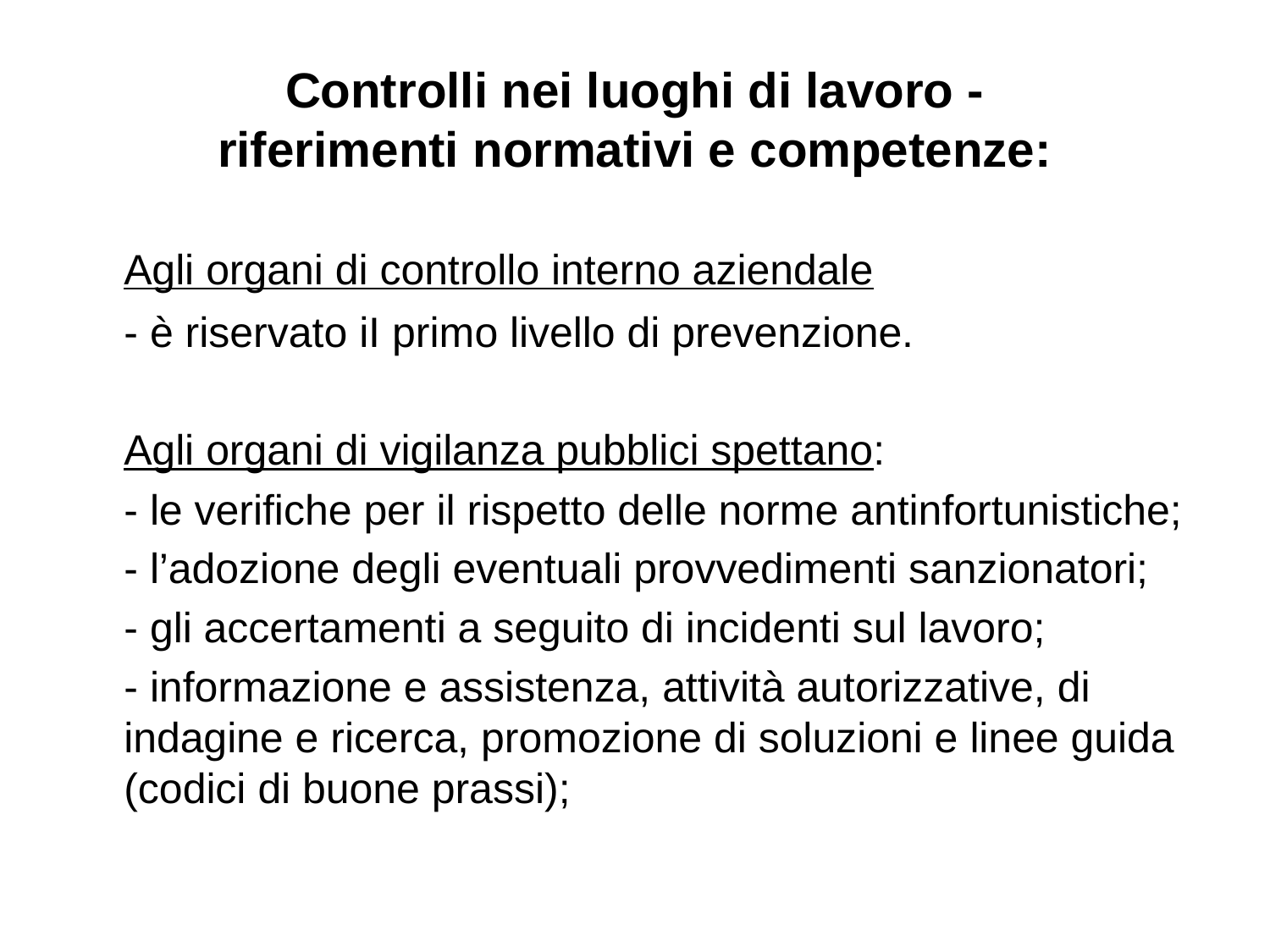

# Controlli nei luoghi di lavoro - riferimenti normativi e competenze:
	Agli organi di controllo interno aziendale
	- è riservato iI primo livello di prevenzione.

	Agli organi di vigilanza pubblici spettano:
	- le verifiche per il rispetto delle norme antinfortunistiche;
	- l’adozione degli eventuali provvedimenti sanzionatori;
	- gli accertamenti a seguito di incidenti sul lavoro;
	- informazione e assistenza, attività autorizzative, di indagine e ricerca, promozione di soluzioni e linee guida (codici di buone prassi);